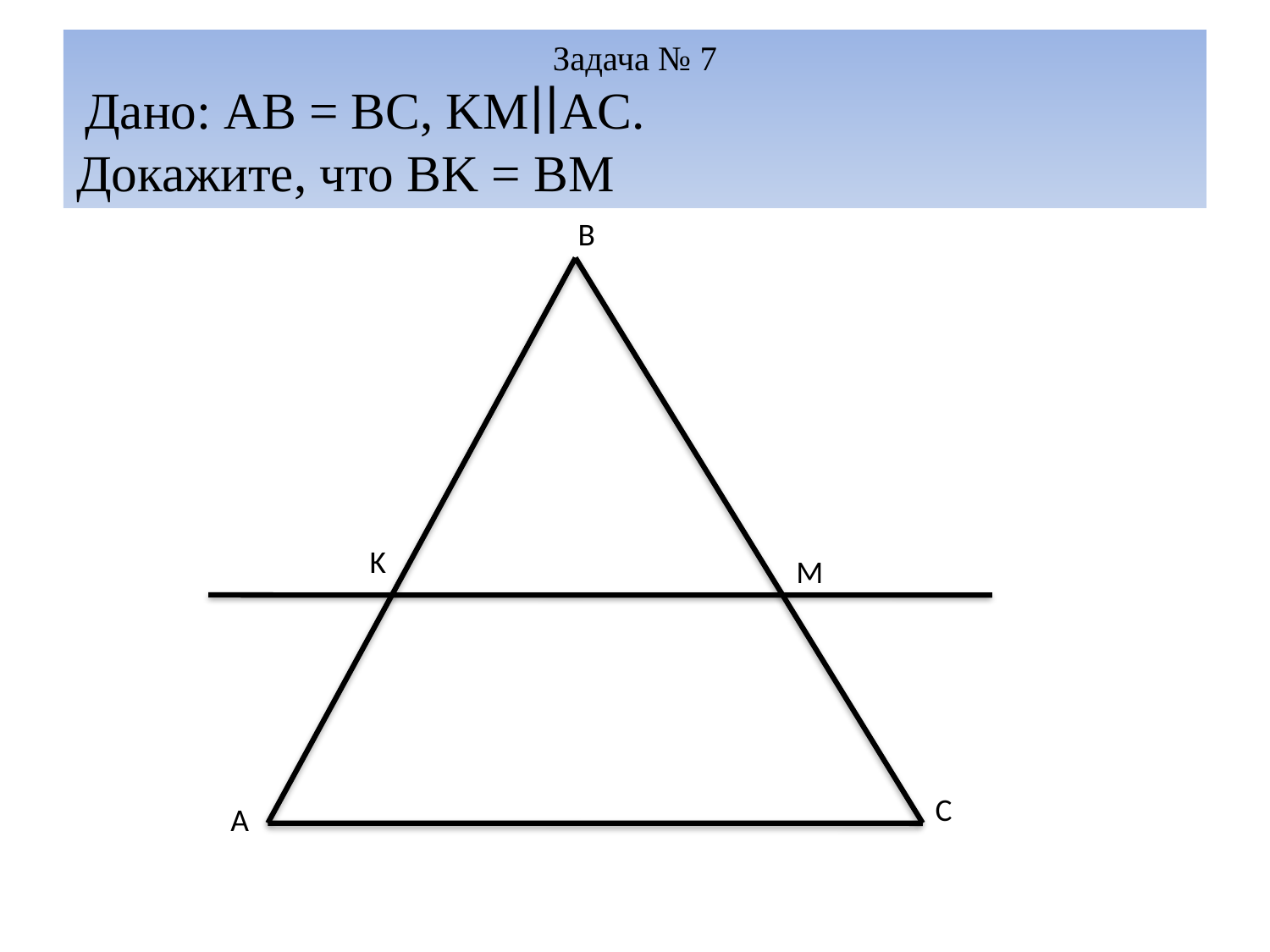

Задача № 7
 Дано: AB = BC, KM∣∣AC.
Докажите, что BK = BM
#
B
K
M

C
A